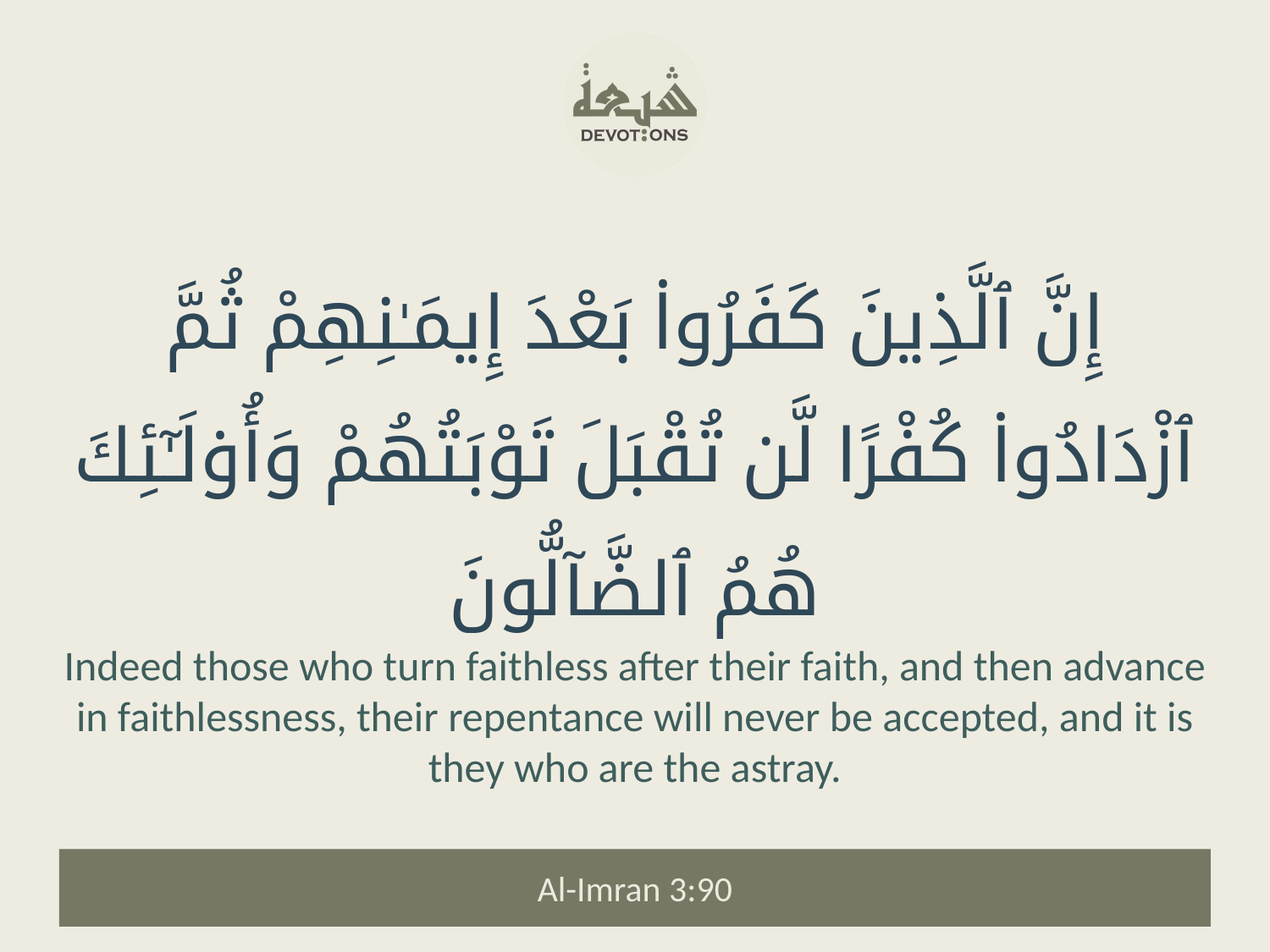

إِنَّ ٱلَّذِينَ كَفَرُوا۟ بَعْدَ إِيمَـٰنِهِمْ ثُمَّ ٱزْدَادُوا۟ كُفْرًا لَّن تُقْبَلَ تَوْبَتُهُمْ وَأُو۟لَـٰٓئِكَ هُمُ ٱلضَّآلُّونَ
Indeed those who turn faithless after their faith, and then advance in faithlessness, their repentance will never be accepted, and it is they who are the astray.
Al-Imran 3:90